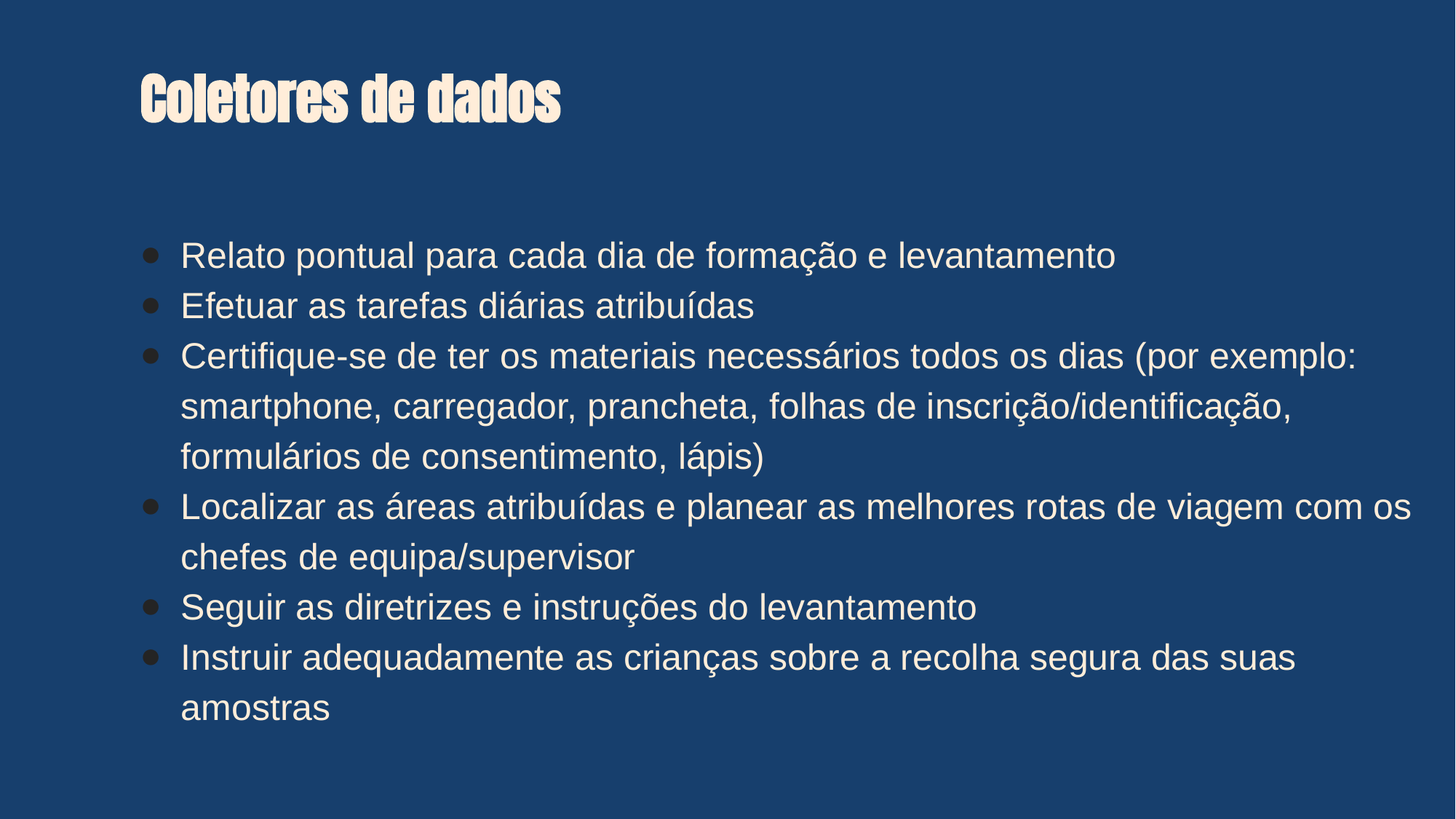

# Coletores de dados
Relato pontual para cada dia de formação e levantamento
Efetuar as tarefas diárias atribuídas
Certifique-se de ter os materiais necessários todos os dias (por exemplo: smartphone, carregador, prancheta, folhas de inscrição/identificação, formulários de consentimento, lápis)
Localizar as áreas atribuídas e planear as melhores rotas de viagem com os chefes de equipa/supervisor
Seguir as diretrizes e instruções do levantamento
Instruir adequadamente as crianças sobre a recolha segura das suas amostras